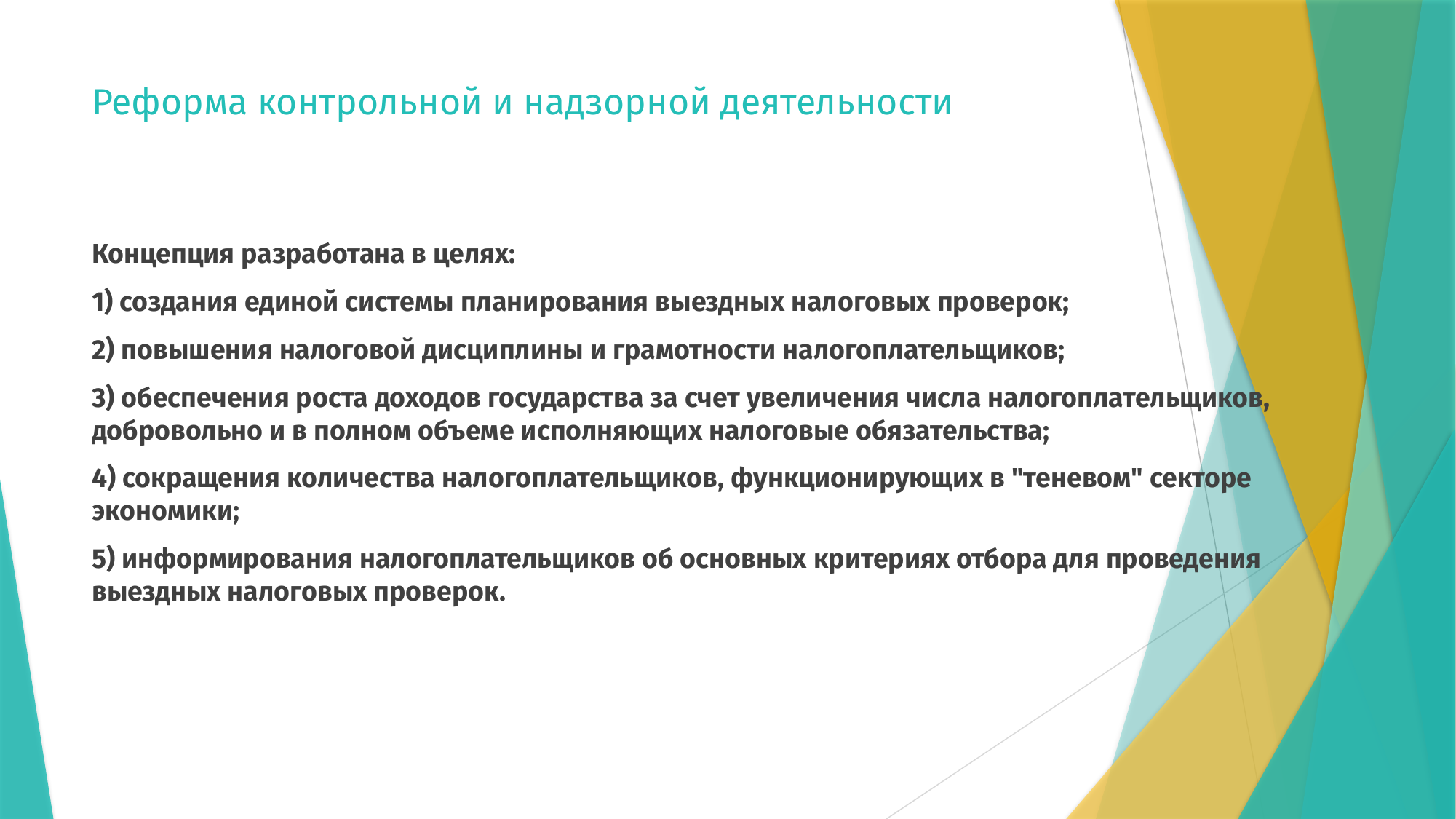

# Реформа контрольной и надзорной деятельности
Концепция разработана в целях:
1) создания единой системы планирования выездных налоговых проверок;
2) повышения налоговой дисциплины и грамотности налогоплательщиков;
3) обеспечения роста доходов государства за счет увеличения числа налогоплательщиков, добровольно и в полном объеме исполняющих налоговые обязательства;
4) сокращения количества налогоплательщиков, функционирующих в "теневом" секторе экономики;
5) информирования налогоплательщиков об основных критериях отбора для проведения выездных налоговых проверок.